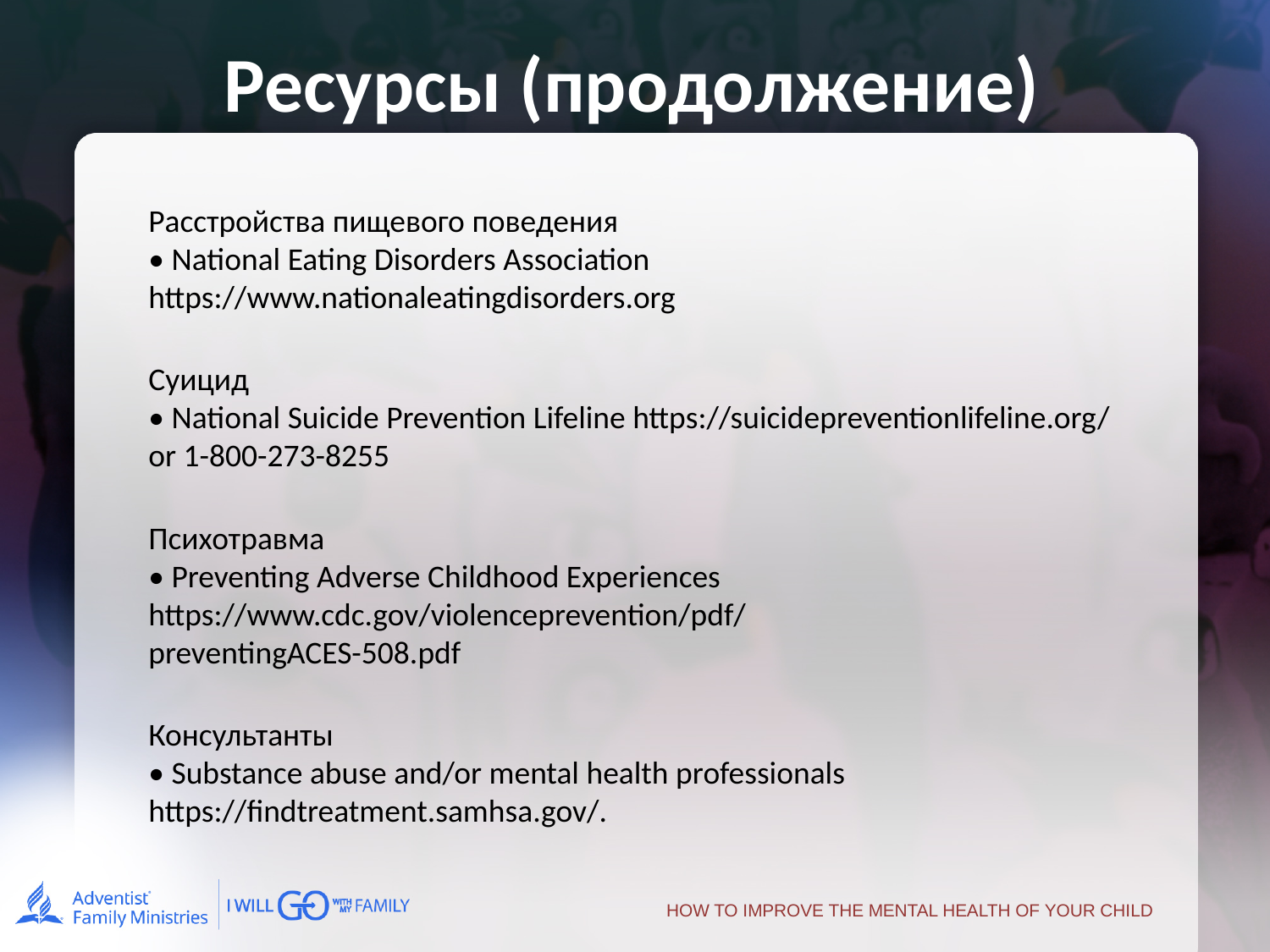

# Ресурсы (продолжение)
Расстройства пищевого поведения
• National Eating Disorders Association https://www.nationaleatingdisorders.org
Суицид
• National Suicide Prevention Lifeline https://suicidepreventionlifeline.org/ or 1-800-273-8255
Психотравма
• Preventing Adverse Childhood Experiences https://www.cdc.gov/violenceprevention/pdf/
preventingACES-508.pdf
Консультанты
• Substance abuse and/or mental health professionals https://findtreatment.samhsa.gov/.